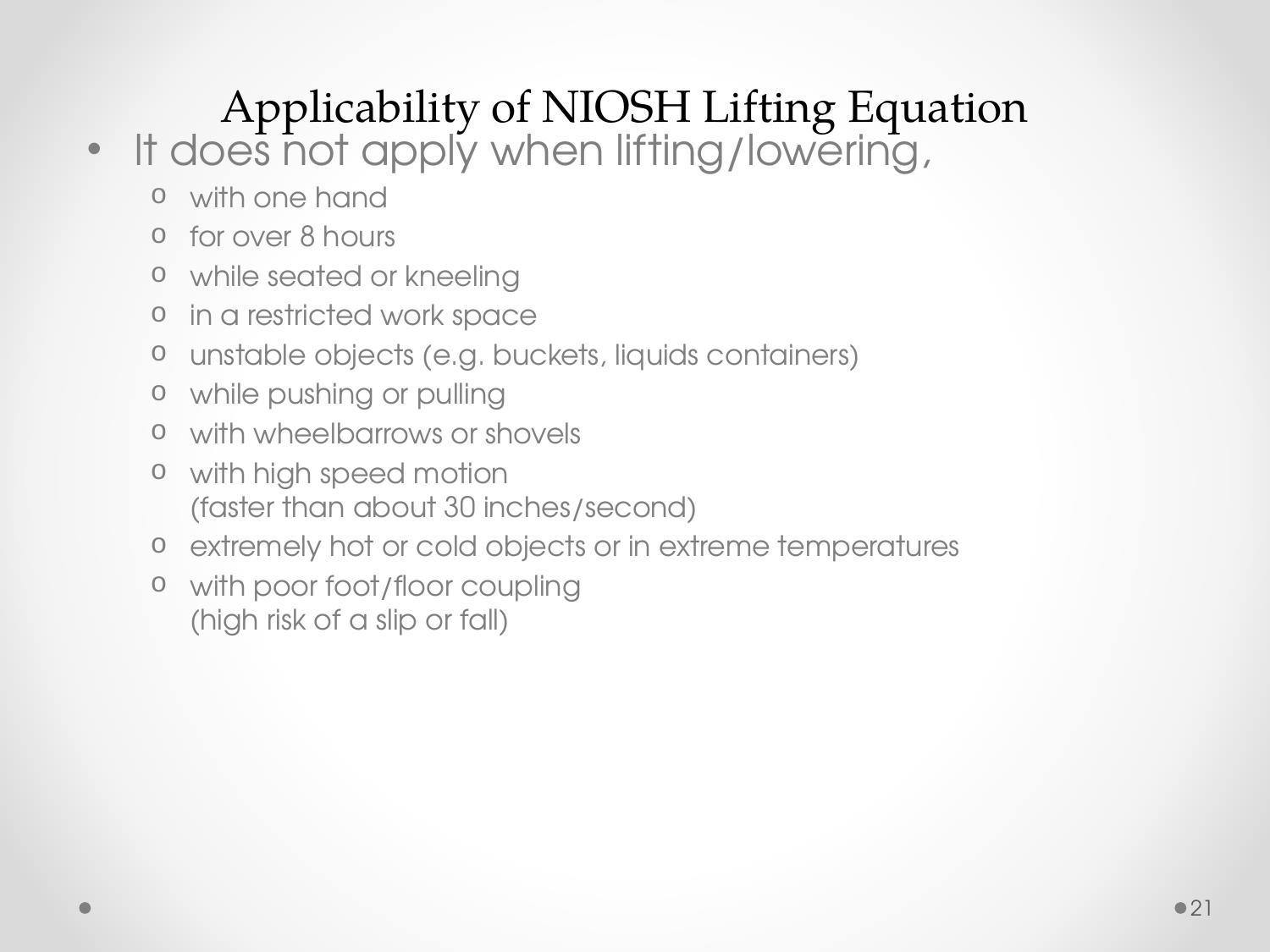

# Applicability of NIOSH Lifting Equation

It does not apply when lifting/lowering,
with one hand
for over 8 hours
while seated or kneeling
in a restricted work space
unstable objects (e.g. buckets, liquids containers)
while pushing or pulling
with wheelbarrows or shovels
with high speed motion
(faster than about 30 inches/second)
extremely hot or cold objects or in extreme temperatures
with poor foot/floor coupling
(high risk of a slip or fall)
21